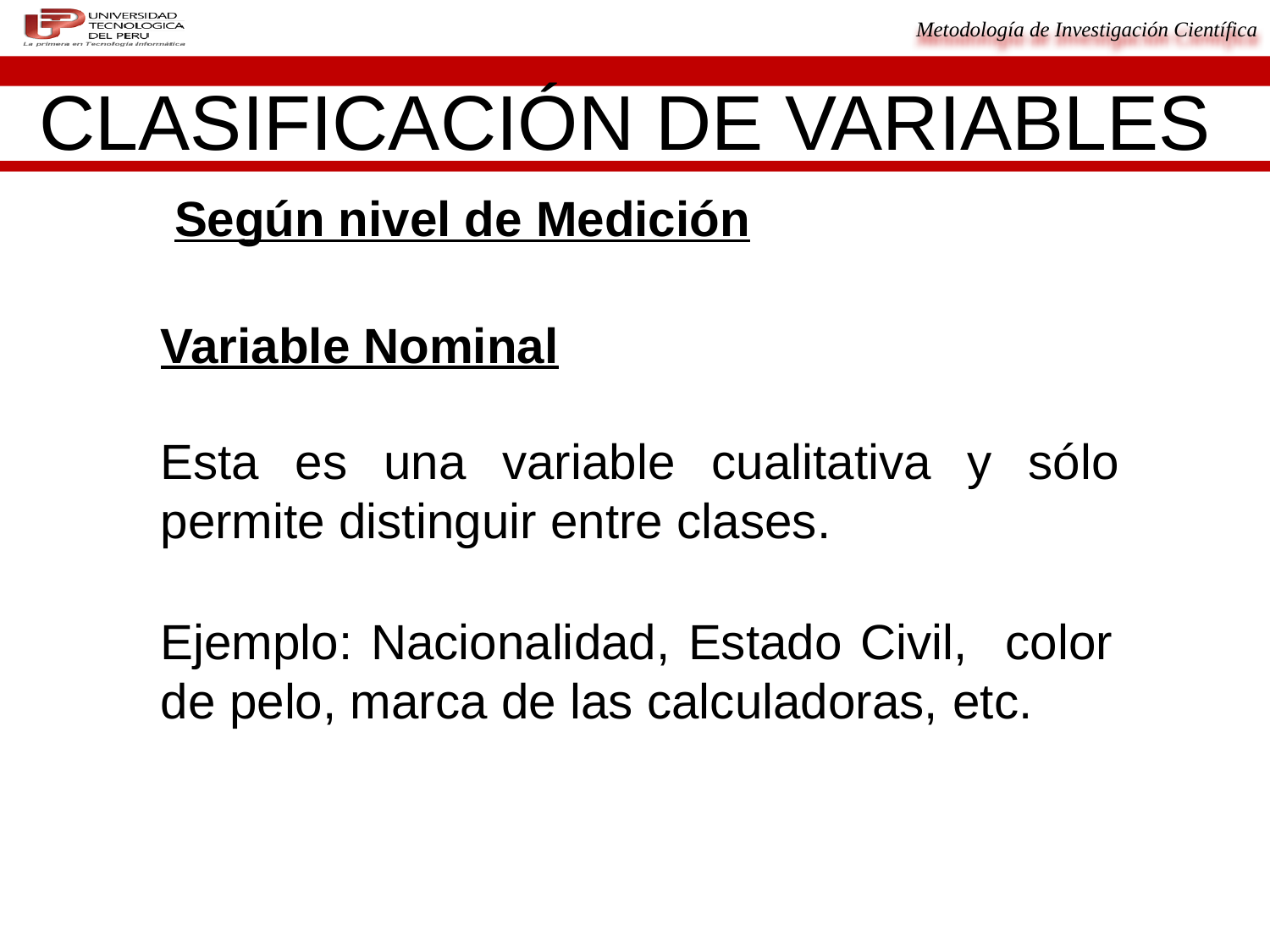

CLASIFICACIÓN DE VARIABLES
 Según nivel de Medición
Variable Nominal

Esta es una variable cualitativa y sólo permite distinguir entre clases.
Ejemplo: Nacionalidad, Estado Civil,  color de pelo, marca de las calculadoras, etc.